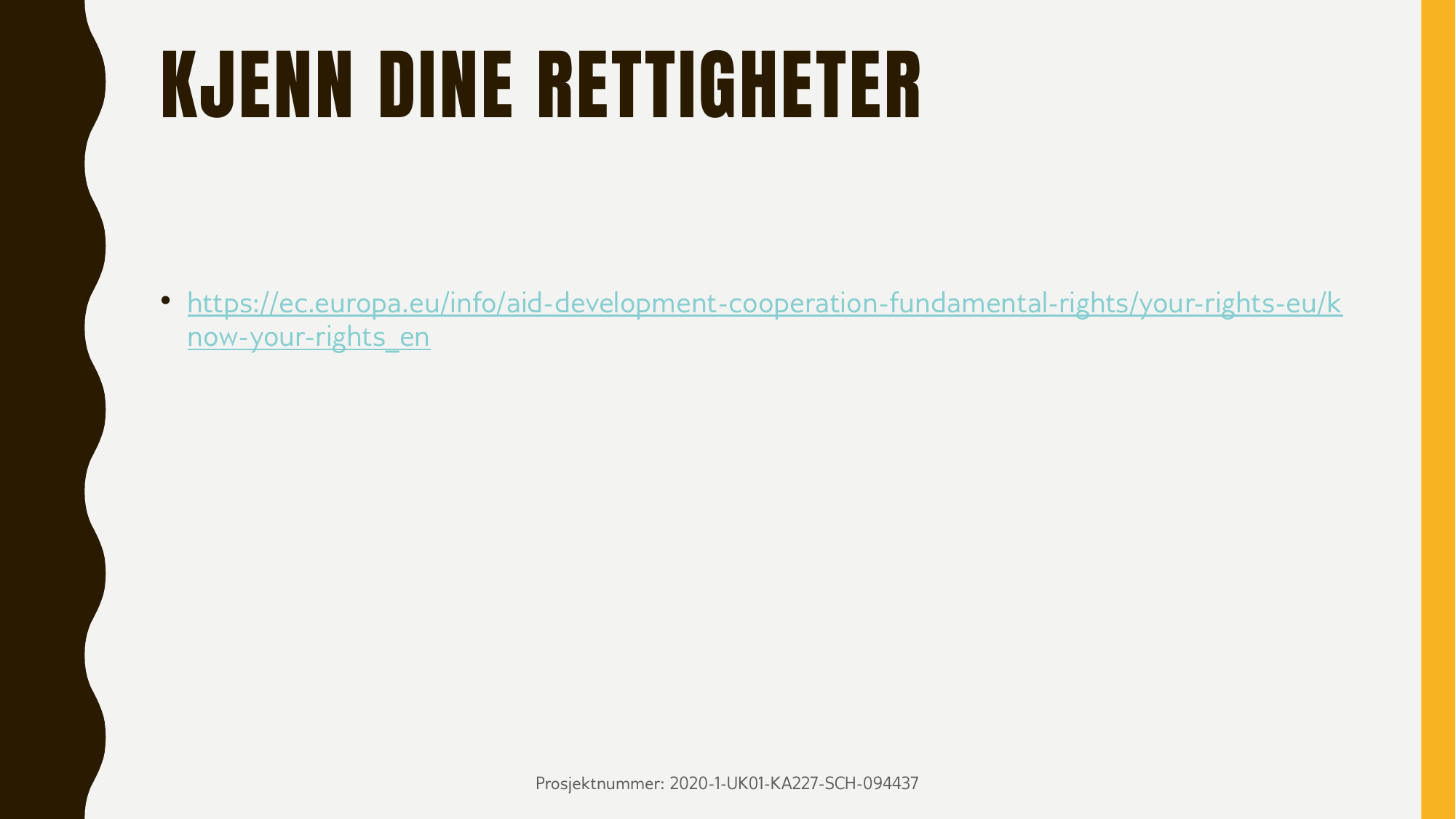

# KJENN DINE RETTIGHETER
https://ec.europa.eu/info/aid-development-cooperation-fundamental-rights/your-rights-eu/know-your-rights_en

Prosjektnummer: 2020-1-UK01-KA227-SCH-094437